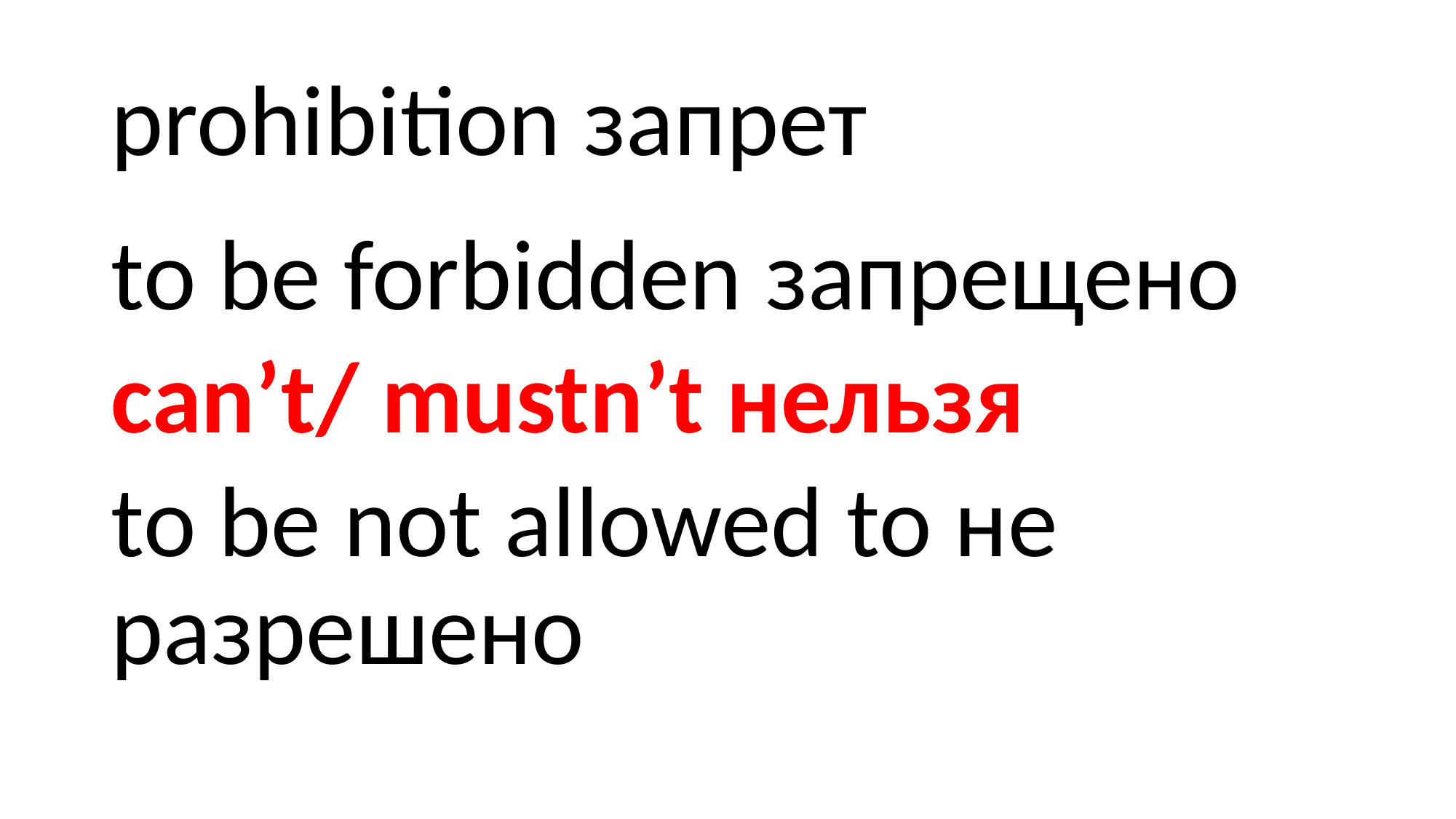

# prohibition запрет
to be forbidden запрещено
can’t/ mustn’t нельзя
to be not allowed to не разрешено